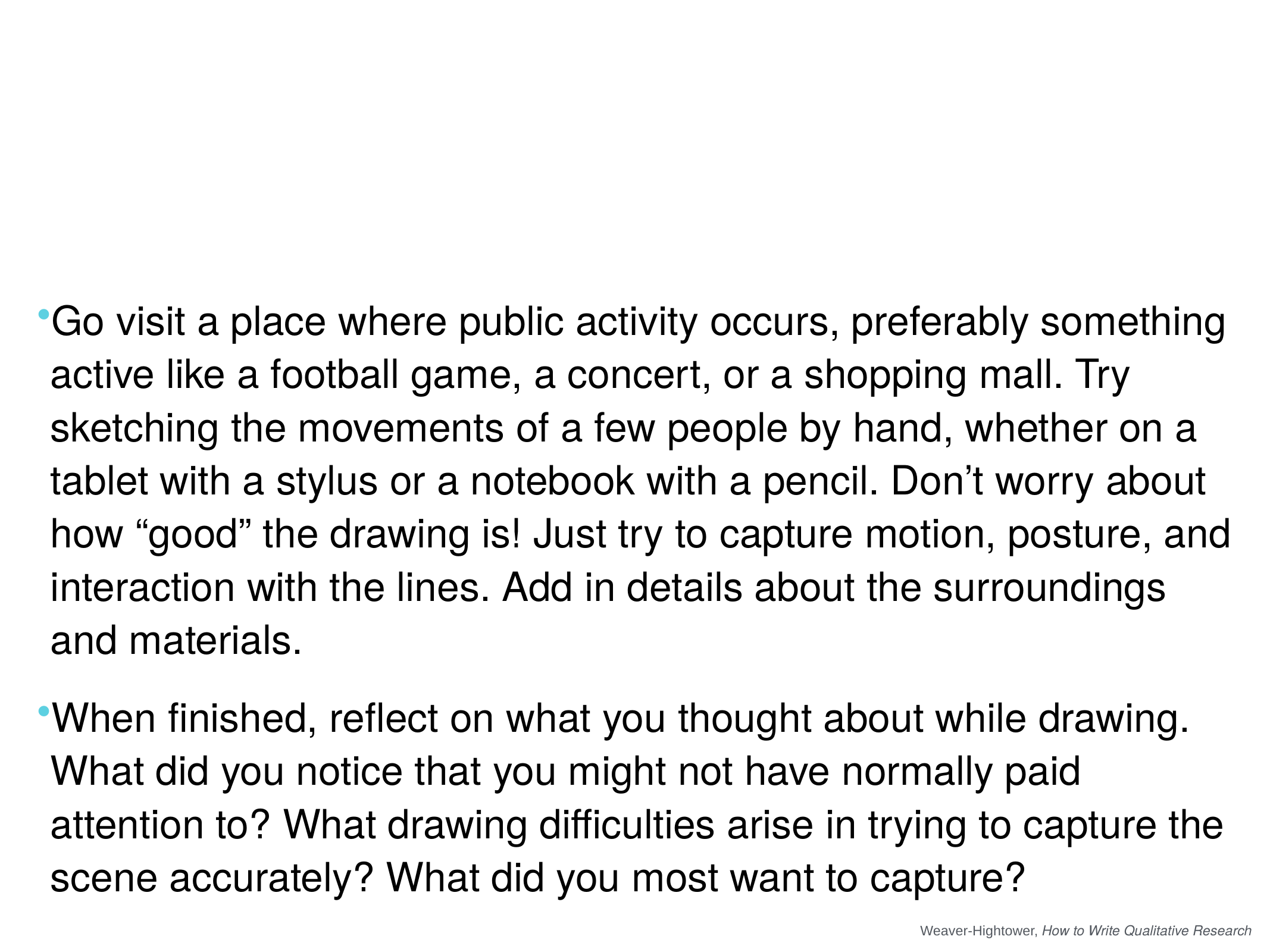

# Activity: Sketch
Go visit a place where public activity occurs, preferably something active like a football game, a concert, or a shopping mall. Try sketching the movements of a few people by hand, whether on a tablet with a stylus or a notebook with a pencil. Don’t worry about how “good” the drawing is! Just try to capture motion, posture, and interaction with the lines. Add in details about the surroundings and materials.
When finished, reflect on what you thought about while drawing. What did you notice that you might not have normally paid attention to? What drawing difficulties arise in trying to capture the scene accurately? What did you most want to capture?